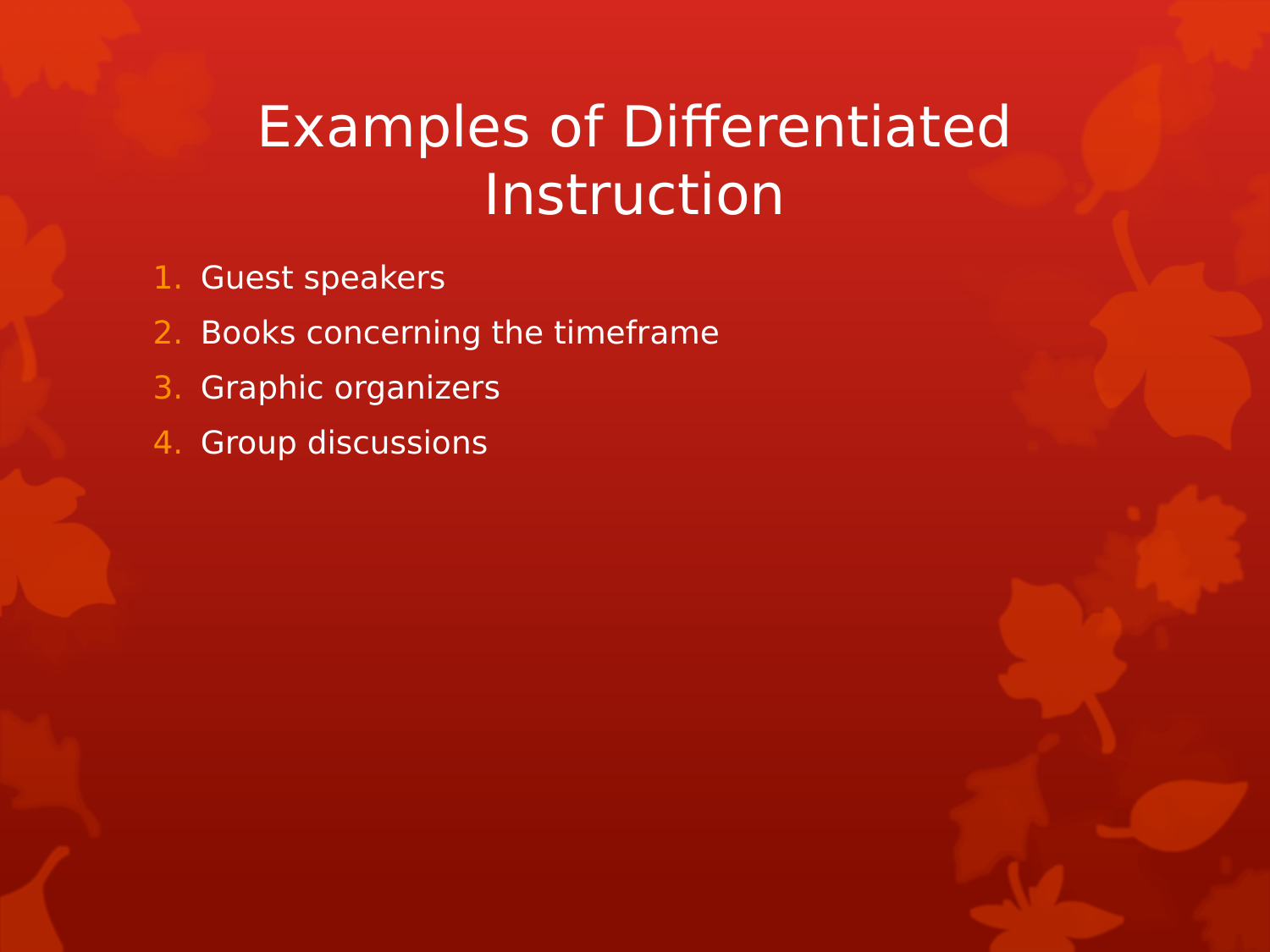

# Examples of Differentiated Instruction
Guest speakers
Books concerning the timeframe
Graphic organizers
Group discussions